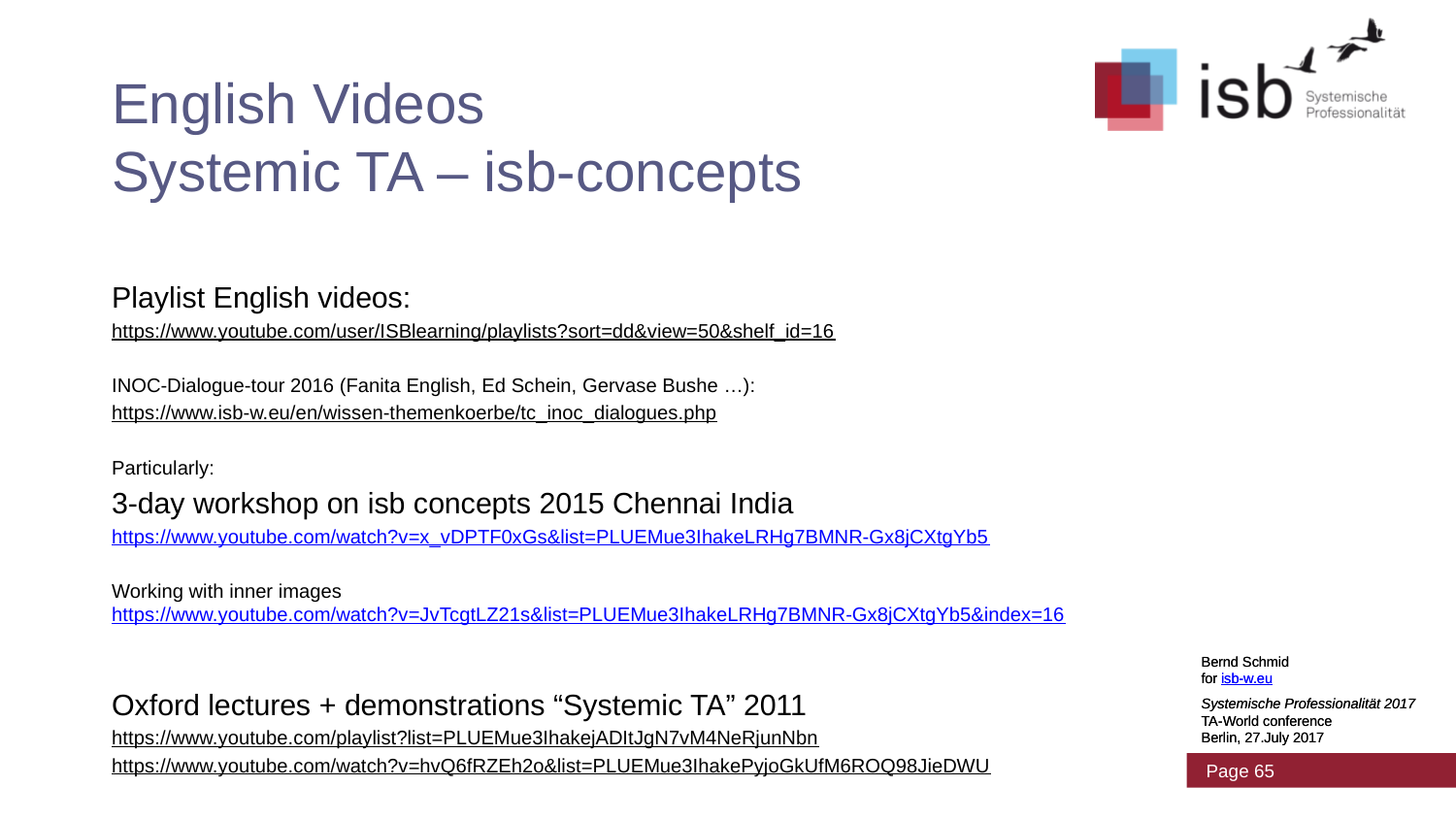

# English Videos Systemic TA – isb-concepts
Playlist English videos:
https://www.youtube.com/user/ISBlearning/playlists?sort=dd&view=50&shelf_id=16

INOC-Dialogue-tour 2016 (Fanita English, Ed Schein, Gervase Bushe …):
https://www.isb-w.eu/en/wissen-themenkoerbe/tc_inoc_dialogues.php

Particularly:
3-day workshop on isb concepts 2015 Chennai India
https://www.youtube.com/watch?v=x_vDPTF0xGs&list=PLUEMue3IhakeLRHg7BMNR-Gx8jCXtgYb5

Working with inner images https://www.youtube.com/watch?v=JvTcgtLZ21s&list=PLUEMue3IhakeLRHg7BMNR-Gx8jCXtgYb5&index=16

Oxford lectures + demonstrations “Systemic TA” 2011
https://www.youtube.com/playlist?list=PLUEMue3IhakejADItJgN7vM4NeRjunNbn
https://www.youtube.com/watch?v=hvQ6fRZEh2o&list=PLUEMue3IhakePyjoGkUfM6ROQ98JieDWU

Bernd Schmid
for isb-w.eu
Systemische Professionalität 2017
TA-World conference
Berlin, 27.July 2017
 Page 65